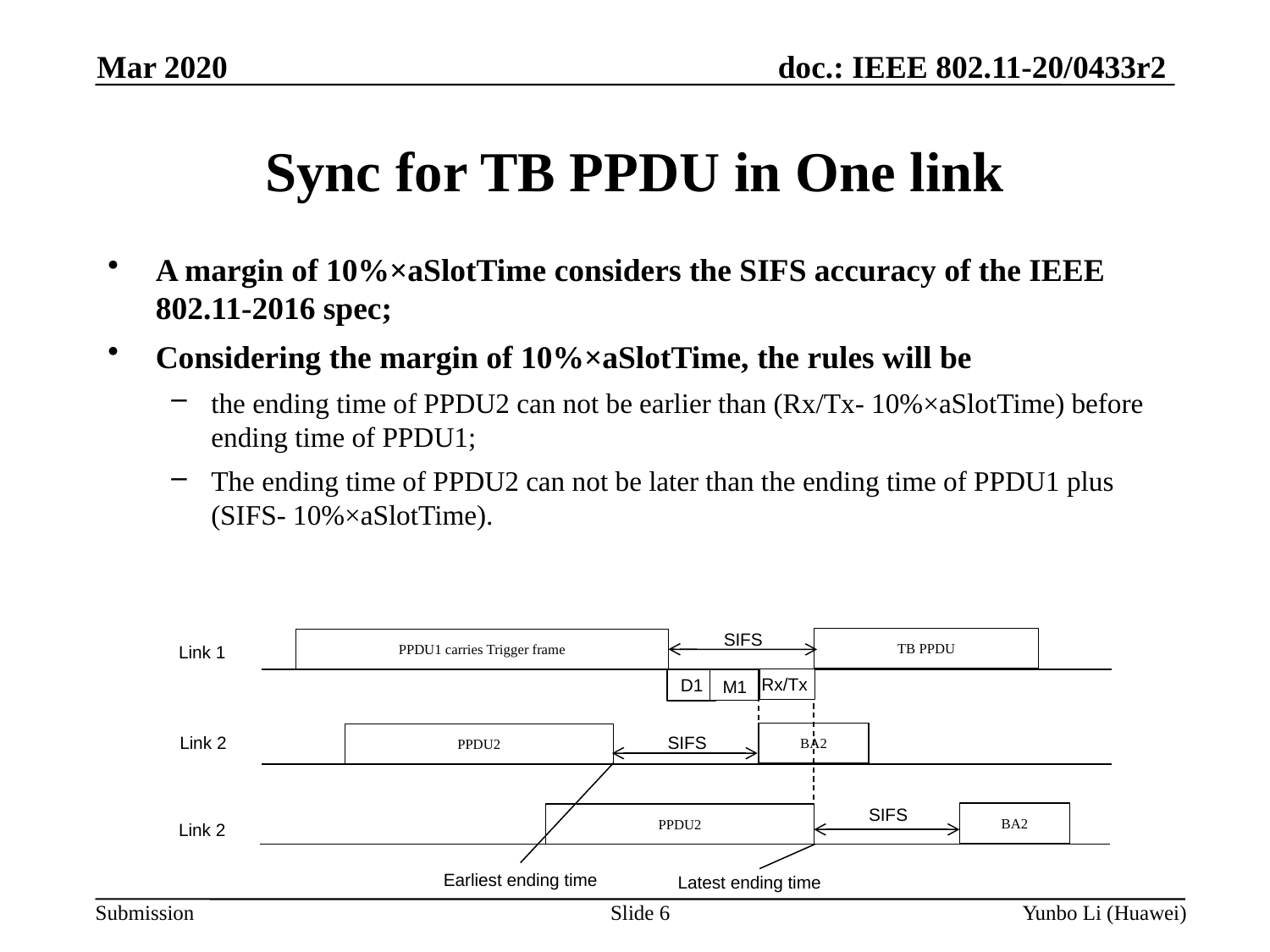

Mar 2020
Sync for TB PPDU in One link
A margin of 10%×aSlotTime considers the SIFS accuracy of the IEEE 802.11-2016 spec;
Considering the margin of 10%×aSlotTime, the rules will be
the ending time of PPDU2 can not be earlier than (Rx/Tx- 10%×aSlotTime) before ending time of PPDU1;
The ending time of PPDU2 can not be later than the ending time of PPDU1 plus (SIFS- 10%×aSlotTime).

SIFS
TB PPDU
PPDU1 carries Trigger frame
Link 1
Rx/Tx
D1

M1
BA2
PPDU2
Link 2
SIFS
SIFS
BA2
PPDU2
Link 2
Earliest ending time
Latest ending time
Slide 6
Yunbo Li (Huawei)